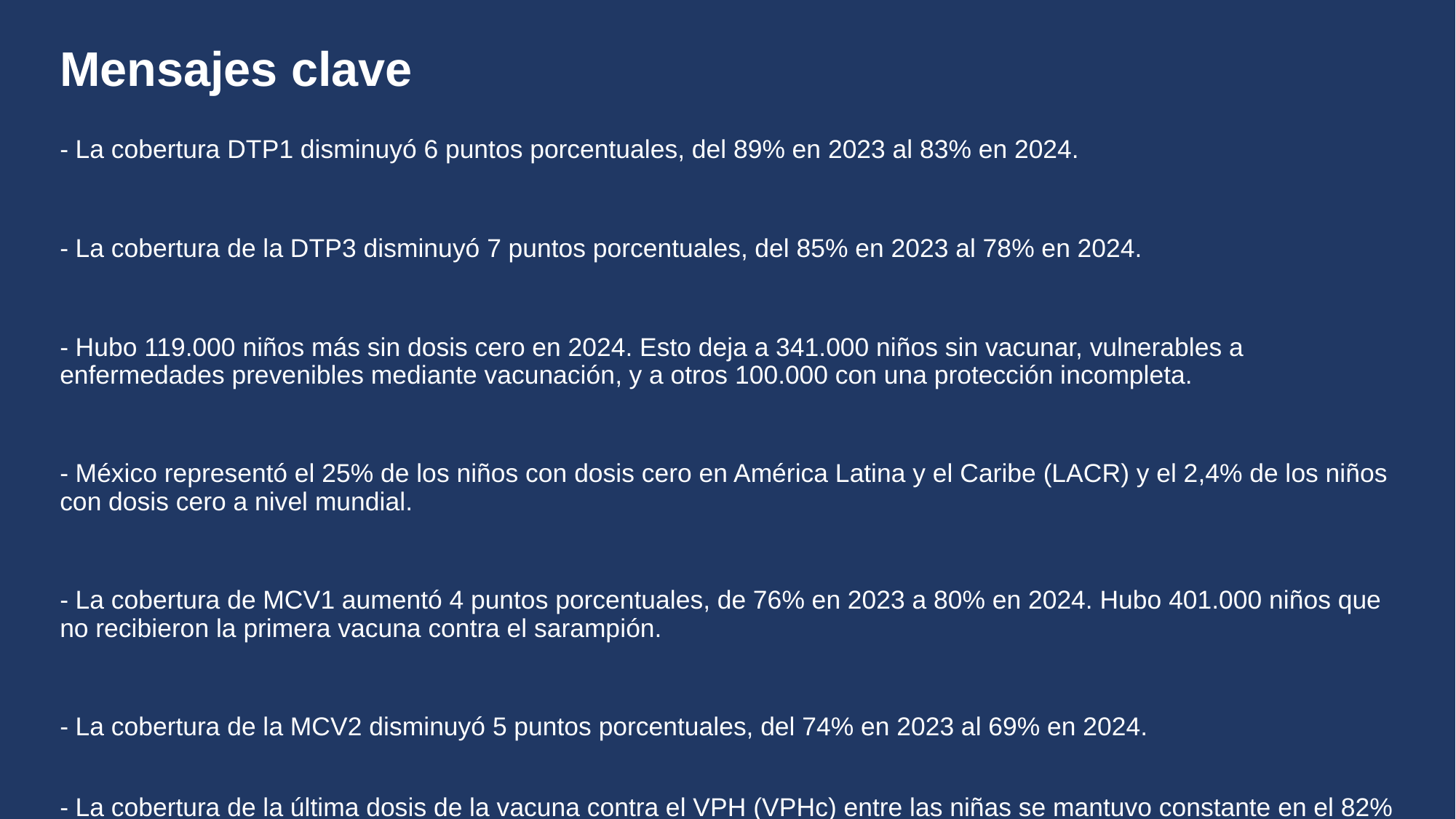

# Mensajes clave
- La cobertura DTP1 disminuyó 6 puntos porcentuales, del 89% en 2023 al 83% en 2024.

- La cobertura de la DTP3 disminuyó 7 puntos porcentuales, del 85% en 2023 al 78% en 2024.

- Hubo 119.000 niños más sin dosis cero en 2024. Esto deja a 341.000 niños sin vacunar, vulnerables a enfermedades prevenibles mediante vacunación, y a otros 100.000 con una protección incompleta.

- México representó el 25% de los niños con dosis cero en América Latina y el Caribe (LACR) y el 2,4% de los niños con dosis cero a nivel mundial.

- La cobertura de MCV1 aumentó 4 puntos porcentuales, de 76% en 2023 a 80% en 2024. Hubo 401.000 niños que no recibieron la primera vacuna contra el sarampión.

- La cobertura de la MCV2 disminuyó 5 puntos porcentuales, del 74% en 2023 al 69% en 2024.

- La cobertura de la última dosis de la vacuna contra el VPH (VPHc) entre las niñas se mantuvo constante en el 82% en 2024.